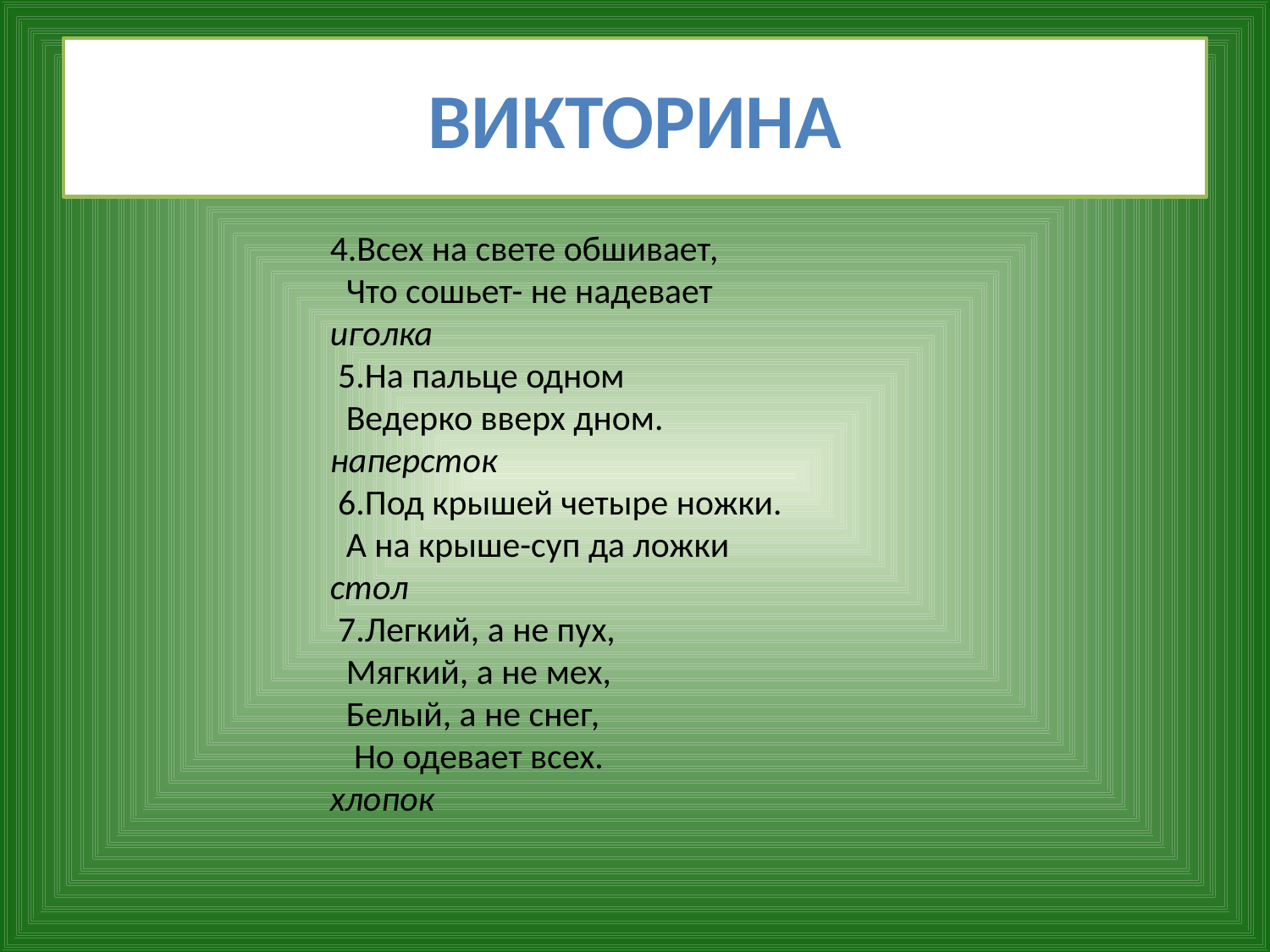

# ВИКТОРИНА
4.Всех на свете обшивает,
  Что сошьет- не надевает
иголка
 5.На пальце одном
  Ведерко вверх дном.
наперсток
 6.Под крышей четыре ножки.
  А на крыше-суп да ложки
стол
 7.Легкий, а не пух,
  Мягкий, а не мех,
  Белый, а не снег,
   Но одевает всех.
хлопок